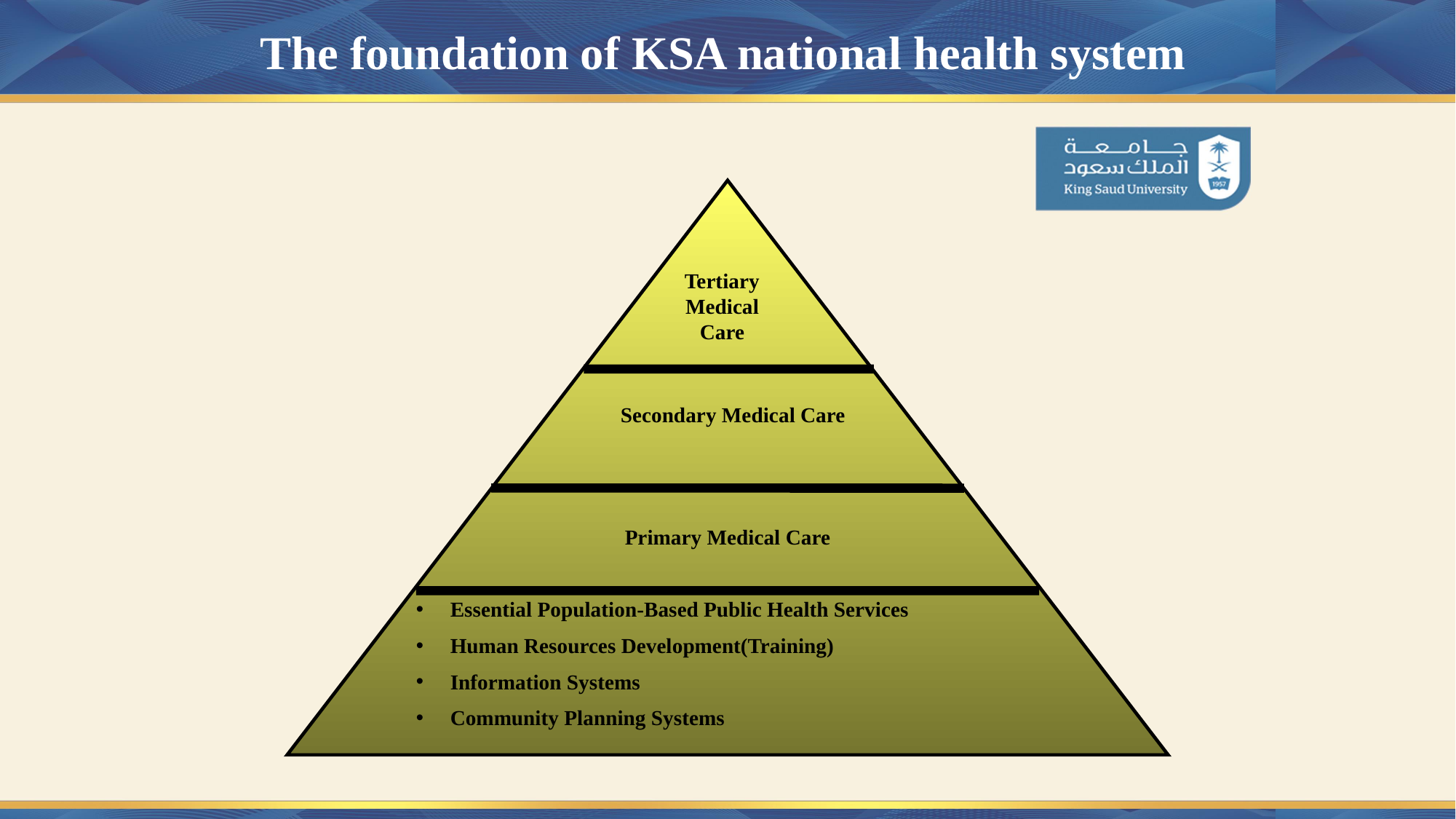

# The foundation of KSA national health system

Tertiary Medical Care

Secondary Medical Care

Primary Medical Care
Essential Population-Based Public Health Services
Human Resources Development(Training)
Information Systems
Community Planning Systems